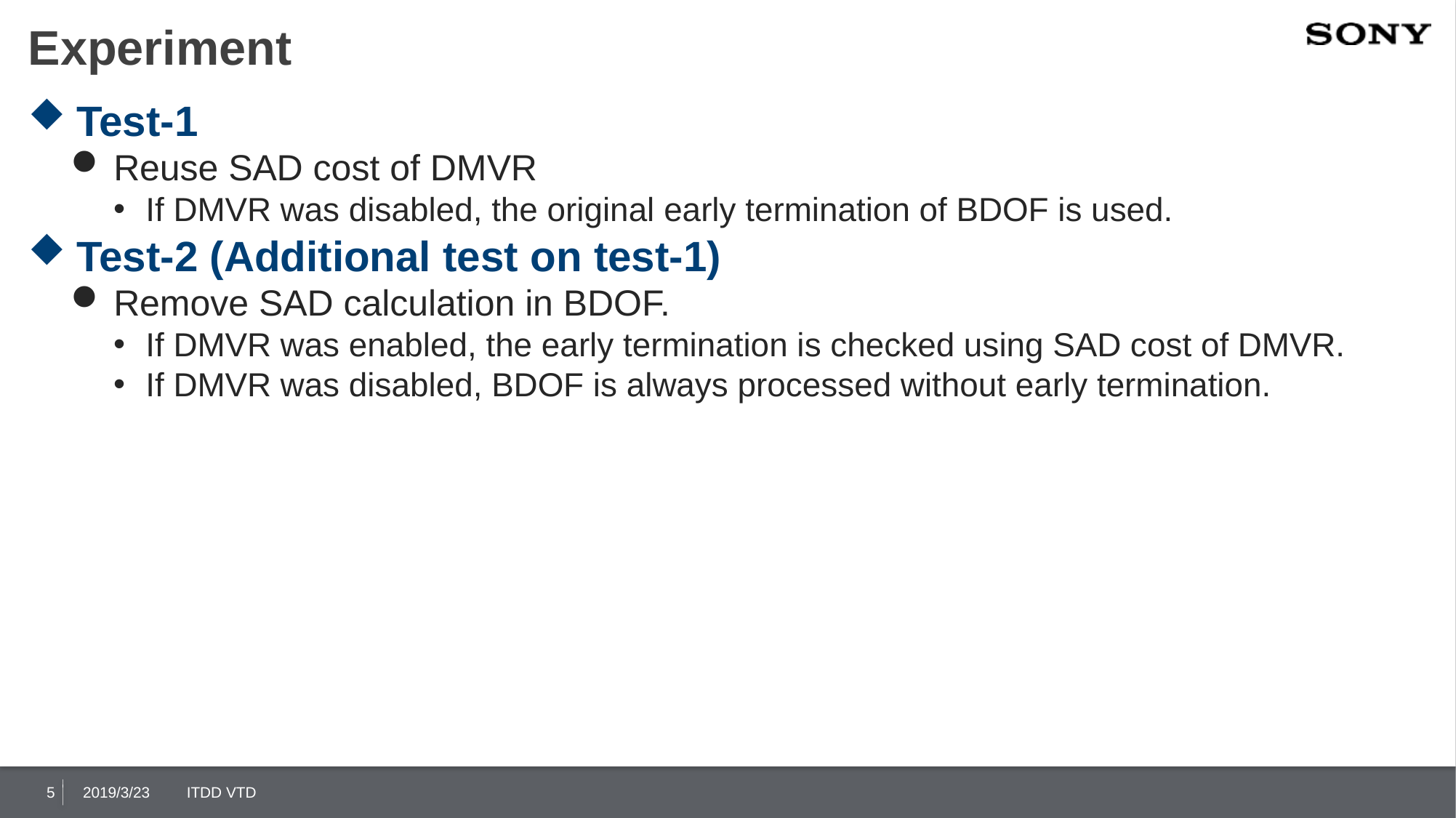

# Experiment
Test-1
Reuse SAD cost of DMVR
If DMVR was disabled, the original early termination of BDOF is used.
Test-2 (Additional test on test-1)
Remove SAD calculation in BDOF.
If DMVR was enabled, the early termination is checked using SAD cost of DMVR.
If DMVR was disabled, BDOF is always processed without early termination.
5
2019/3/23
ITDD VTD